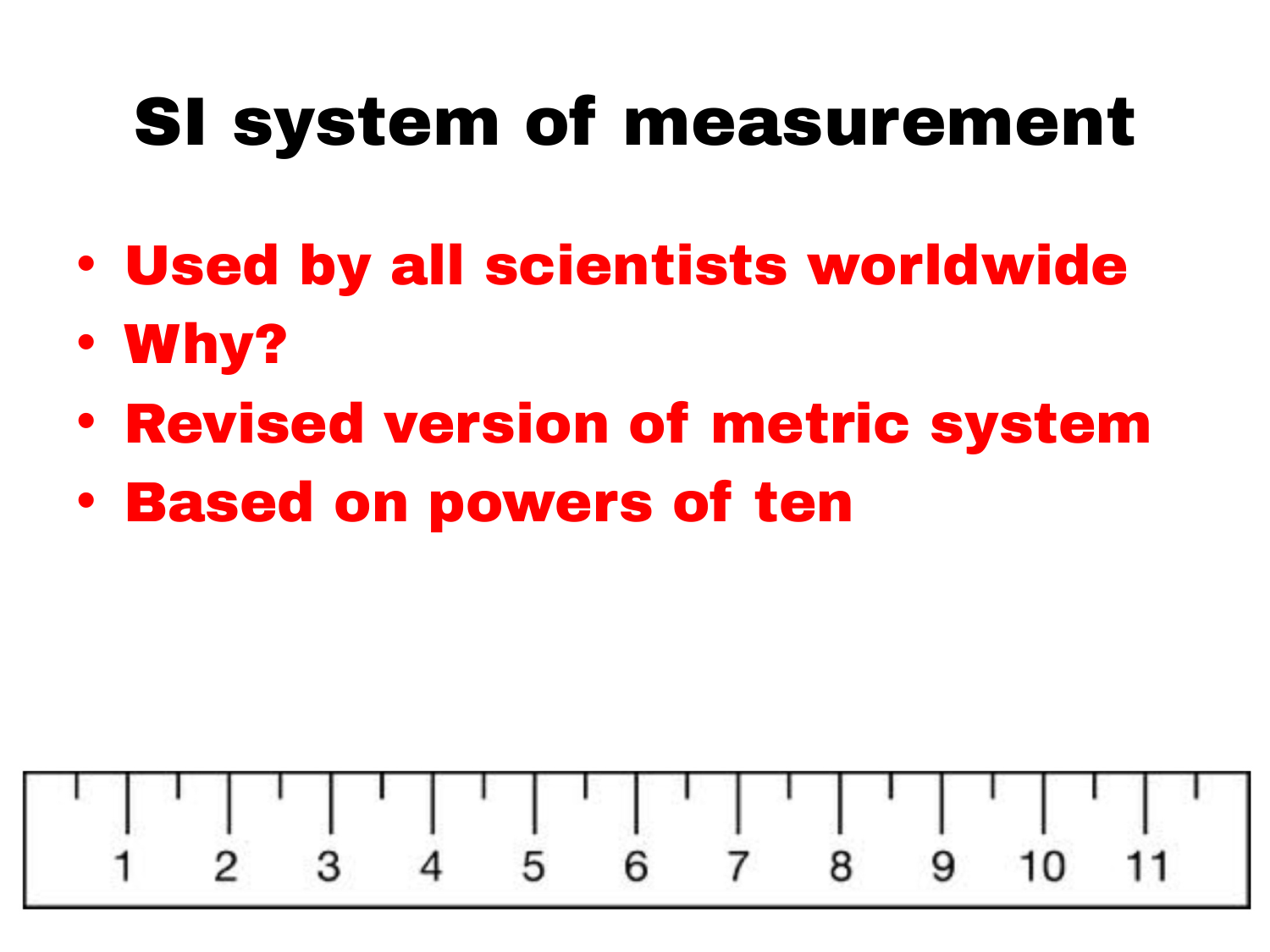

# SI system of measurement
Used by all scientists worldwide
Why?
Revised version of metric system
Based on powers of ten